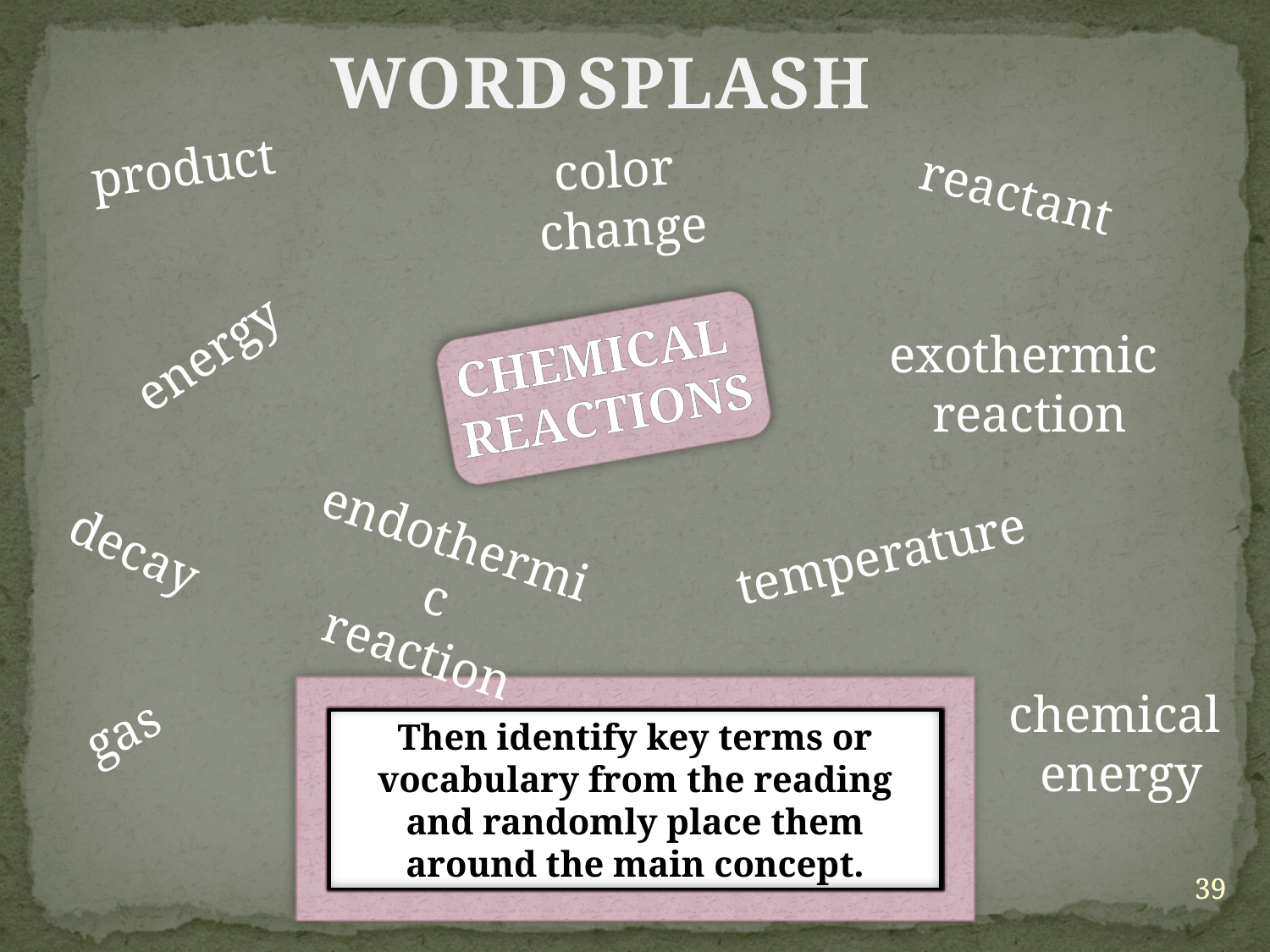

WORD
SPLASH
product
color
change
reactant

energy
exothermic
 reaction
CHEMICAL
 REACTIONS
endothermic
reaction
decay
temperature

chemical
energy
gas
Then identify key terms or vocabulary from the reading and randomly place them around the main concept.
39
39